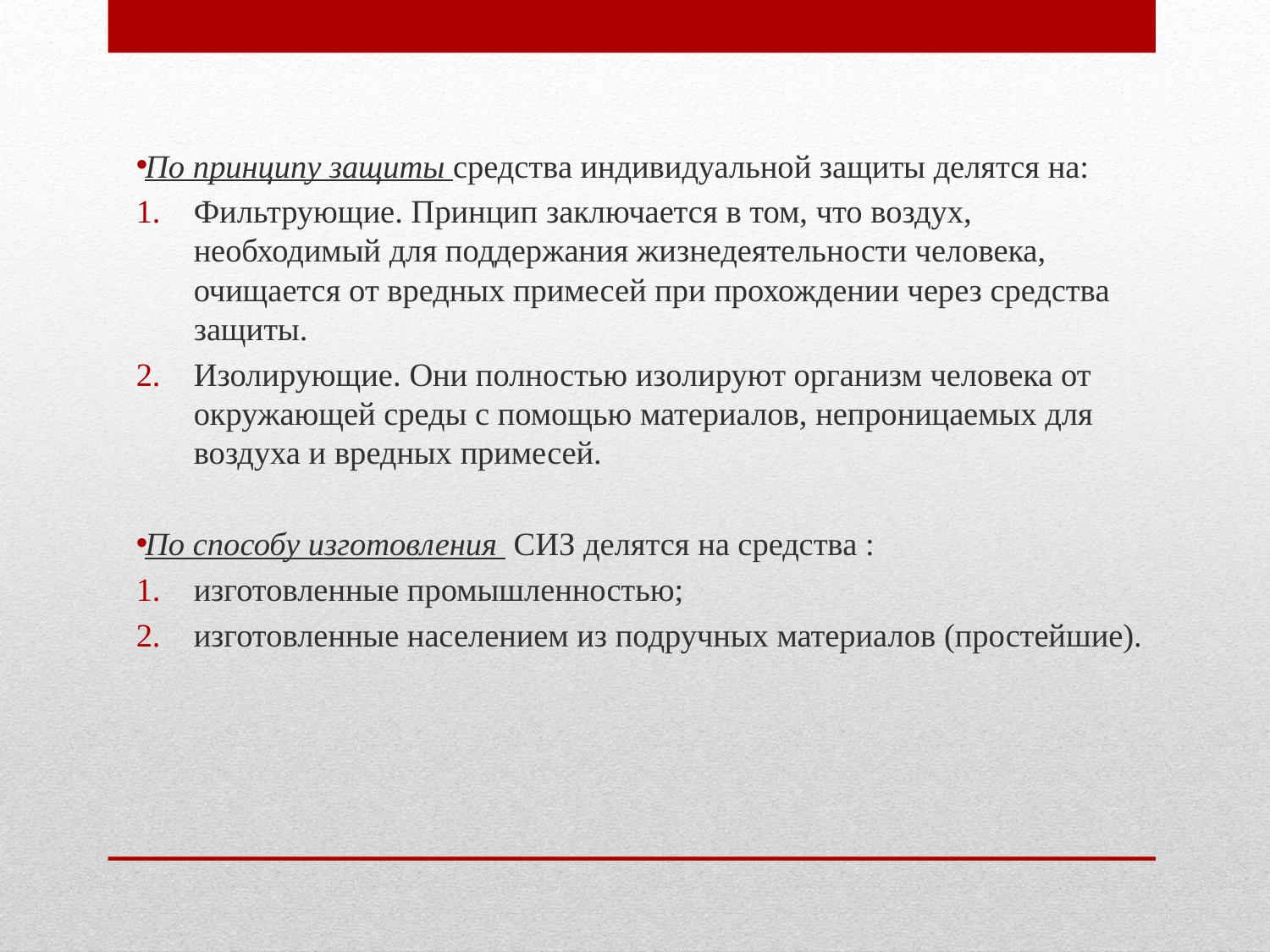

По принципу защиты средства индивидуальной защиты делятся на:
Фильтрующие. Принцип заключается в том, что воздух, необходимый для поддержания жизнедеятельности человека, очищается от вредных примесей при прохождении через средства защиты.
Изолирующие. Они полностью изолируют организм человека от окружающей среды с помощью материалов, непроницаемых для воздуха и вредных примесей.

По способу изготовления  СИЗ делятся на средства :
изготовленные промышленностью;
изготовленные населением из подручных материалов (простейшие).